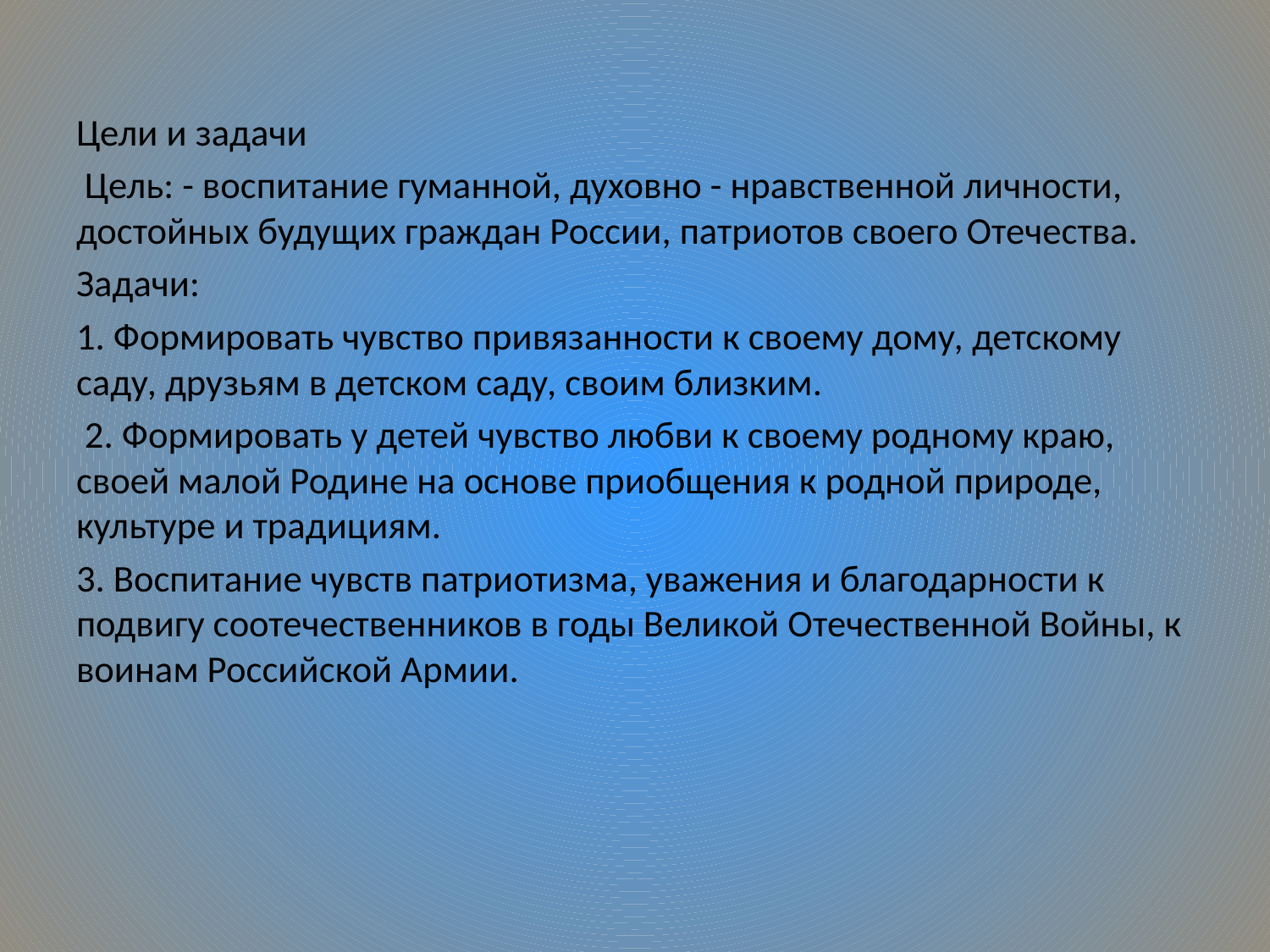

Цели и задачи
 Цель: - воспитание гуманной, духовно - нравственной личности, достойных будущих граждан России, патриотов своего Отечества.
Задачи:
1. Формировать чувство привязанности к своему дому, детскому саду, друзьям в детском саду, своим близким.
 2. Формировать у детей чувство любви к своему родному краю, своей малой Родине на основе приобщения к родной природе, культуре и традициям.
3. Воспитание чувств патриотизма, уважения и благодарности к подвигу соотечественников в годы Великой Отечественной Войны, к воинам Российской Армии.